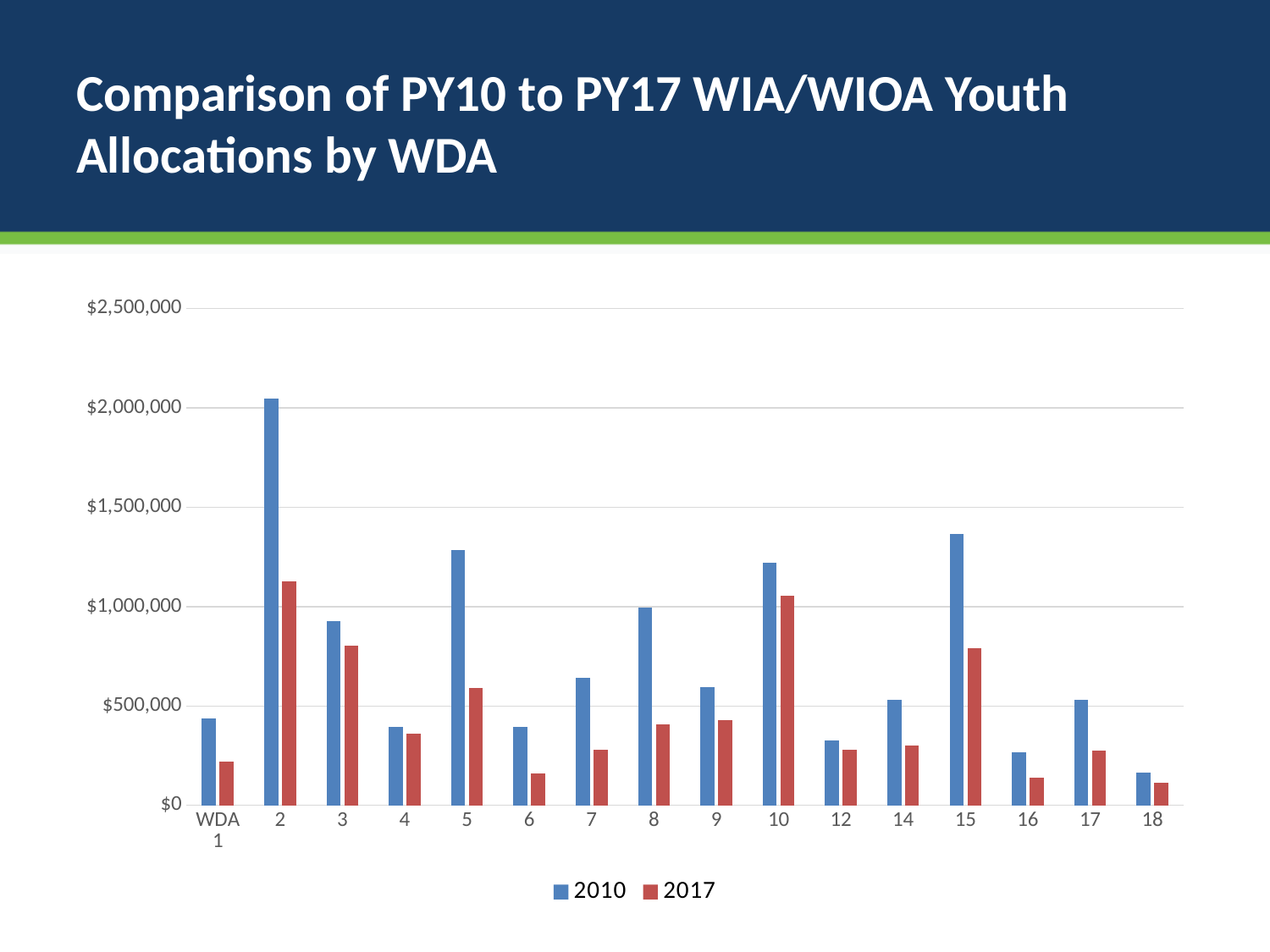

# Comparison of PY10 to PY17 WIA/WIOA Youth Allocations by WDA

### Chart

| Category | 2010 | 2017 |
|---|---|---|
| WDA 1 | 436650.90883535275 | 218160.0 |
| 2 | 2045455.0 | 1125899.0 |
| 3 | 927110.8314394318 | 803948.0 |
| 4 | 393676.18438008294 | 360218.0 |
| 5 | 1286908.0 | 592390.0 |
| 6 | 394829.9743359534 | 160920.0 |
| 7 | 642825.8002194923 | 280860.0 |
| 8 | 995797.5769917333 | 406784.0 |
| 9 | 595480.8009611774 | 428296.0 |
| 10 | 1222457.6241757544 | 1056454.0 |
| 12 | 325573.5428813209 | 280591.0 |
| 14 | 528679.9144407586 | 298841.0 |
| 15 | 1365741.2230934685 | 790082.0 |
| 16 | 267716.79563756095 | 141092.0 |
| 17 | 530318.5643381112 | 276128.0 |
| 18 | 165607.77627766877 | 115018.0 |